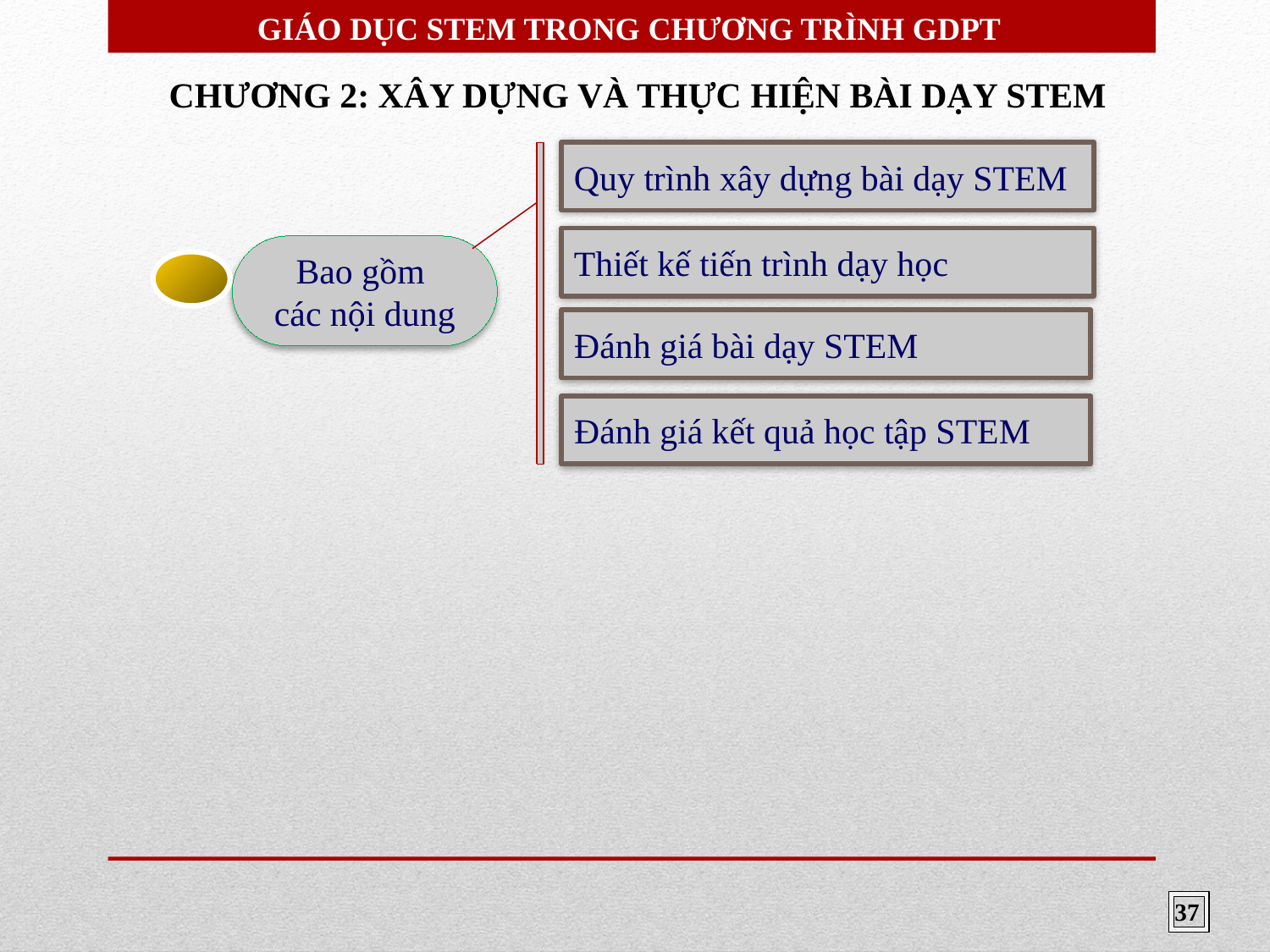

GIÁO DỤC STEM TRONG CHƯƠNG TRÌNH GDPT
CHƯƠNG 2: XÂY DỰNG VÀ THỰC HIỆN BÀI DẠY STEM
Quy trình xây dựng bài dạy STEM

Thiết kế tiến trình dạy học
Bao gồm
các nội dung

Đánh giá bài dạy STEM
Đánh giá kết quả học tập STEM
37